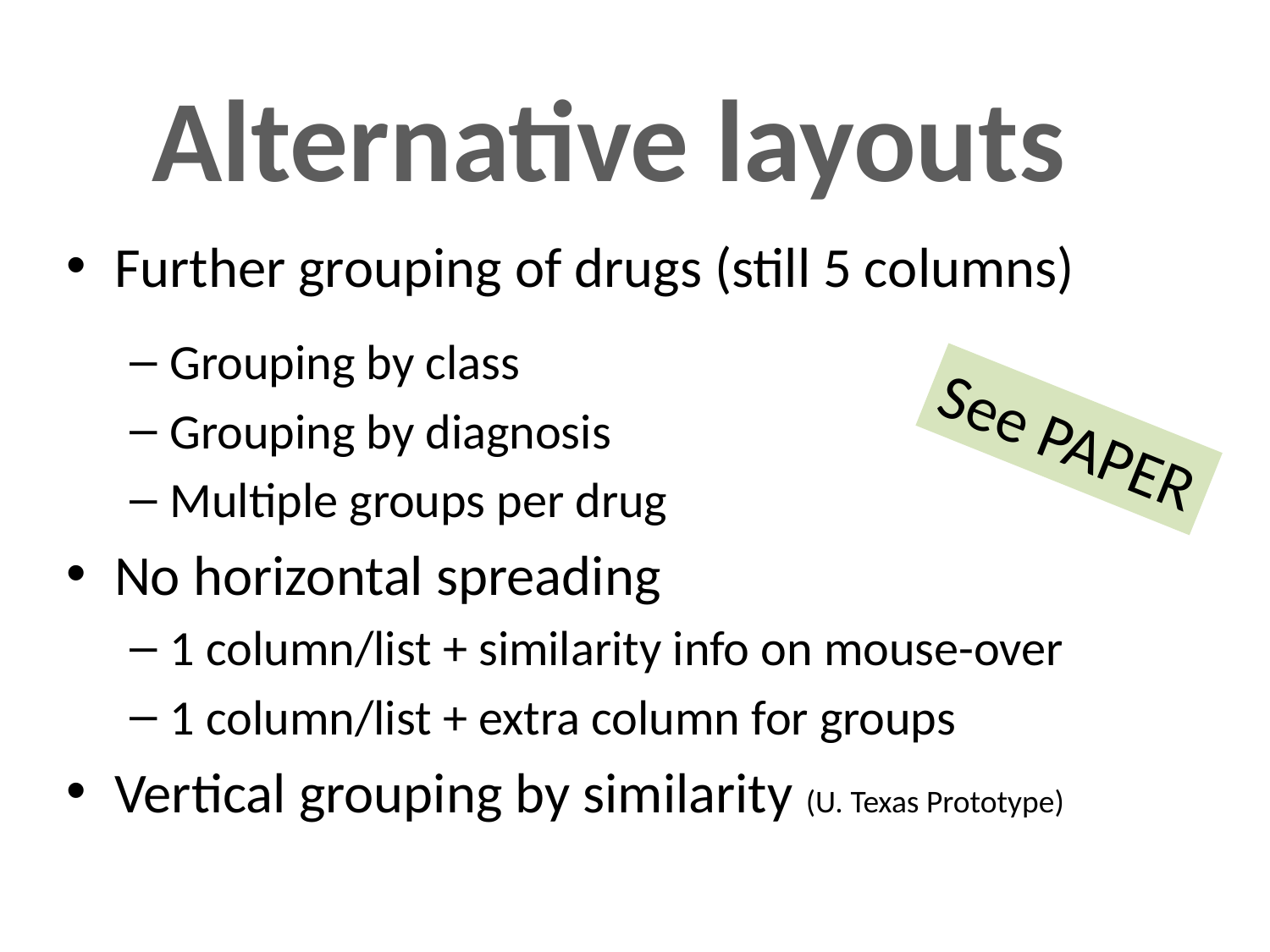

Alternative layouts
Further grouping of drugs (still 5 columns)
Grouping by class
Grouping by diagnosis
Multiple groups per drug
No horizontal spreading
1 column/list + similarity info on mouse-over
1 column/list + extra column for groups
Vertical grouping by similarity (U. Texas Prototype)
See PAPER